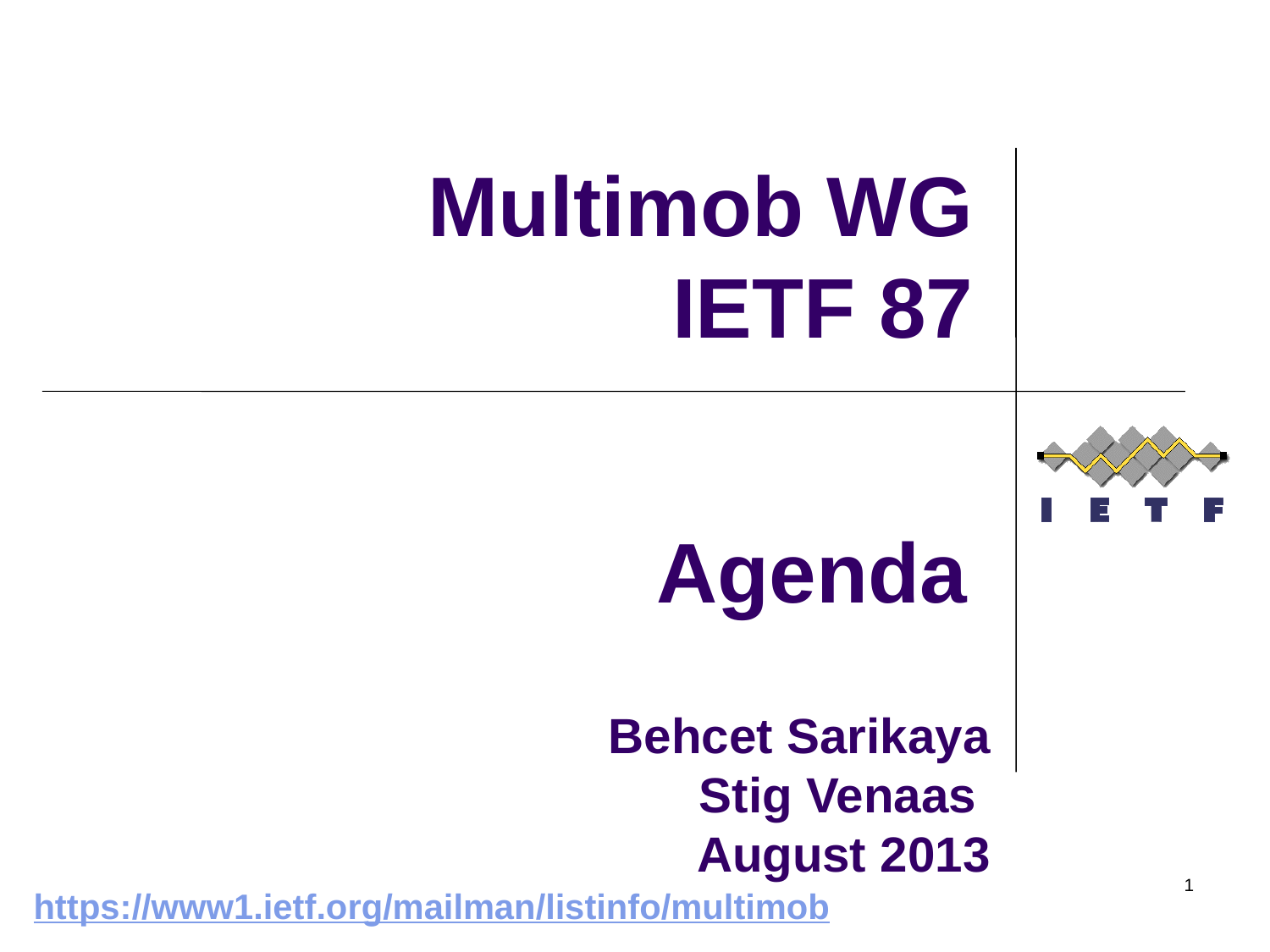

Multimob WG
IETF 87
Agenda
Behcet Sarikaya
 Stig Venaas
August 2013
1
https://www1.ietf.org/mailman/listinfo/multimob